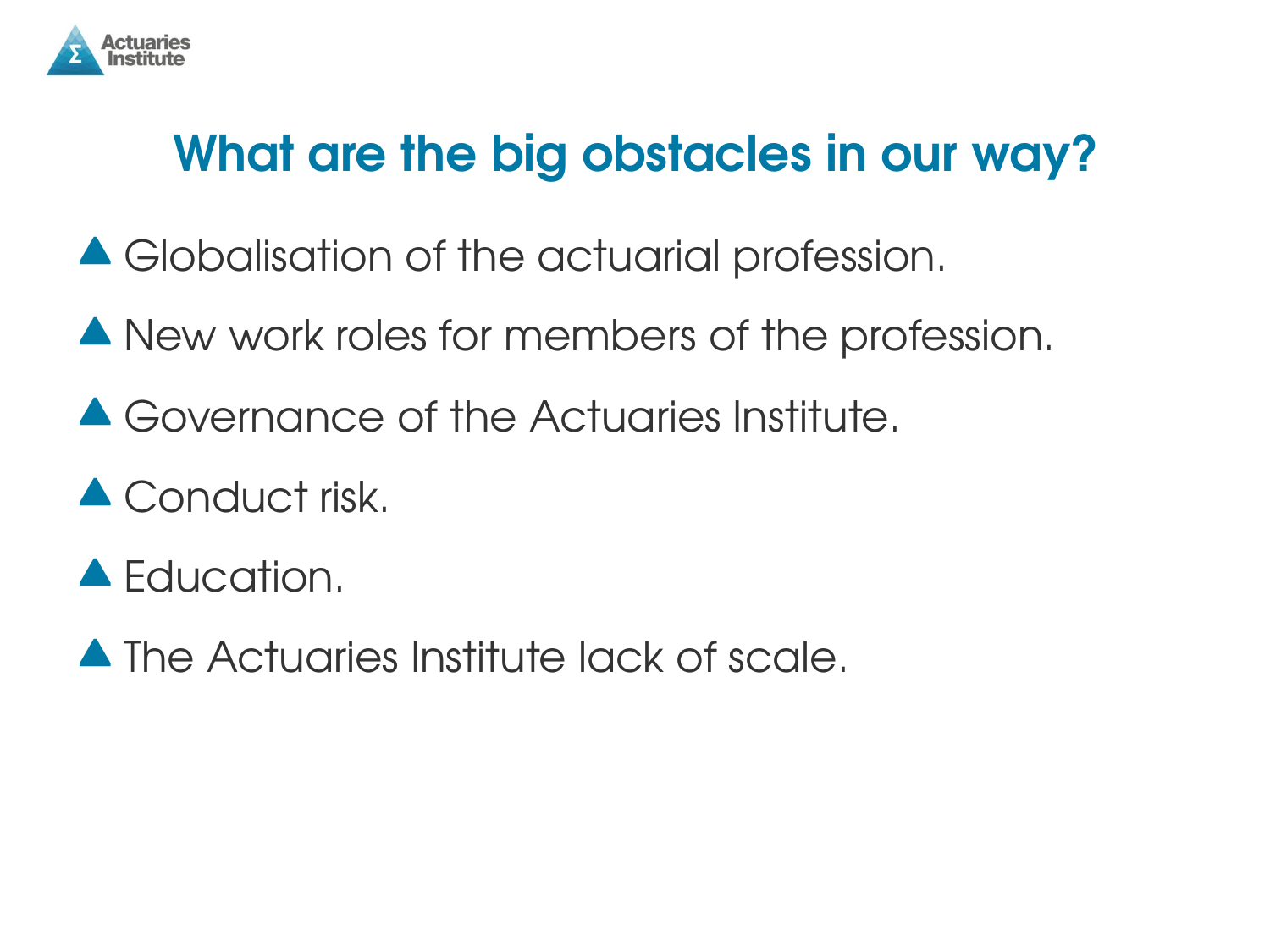

# What are the big obstacles in our way?
Globalisation of the actuarial profession.
New work roles for members of the profession.
Governance of the Actuaries Institute.
Conduct risk.
Education.
The Actuaries Institute lack of scale.